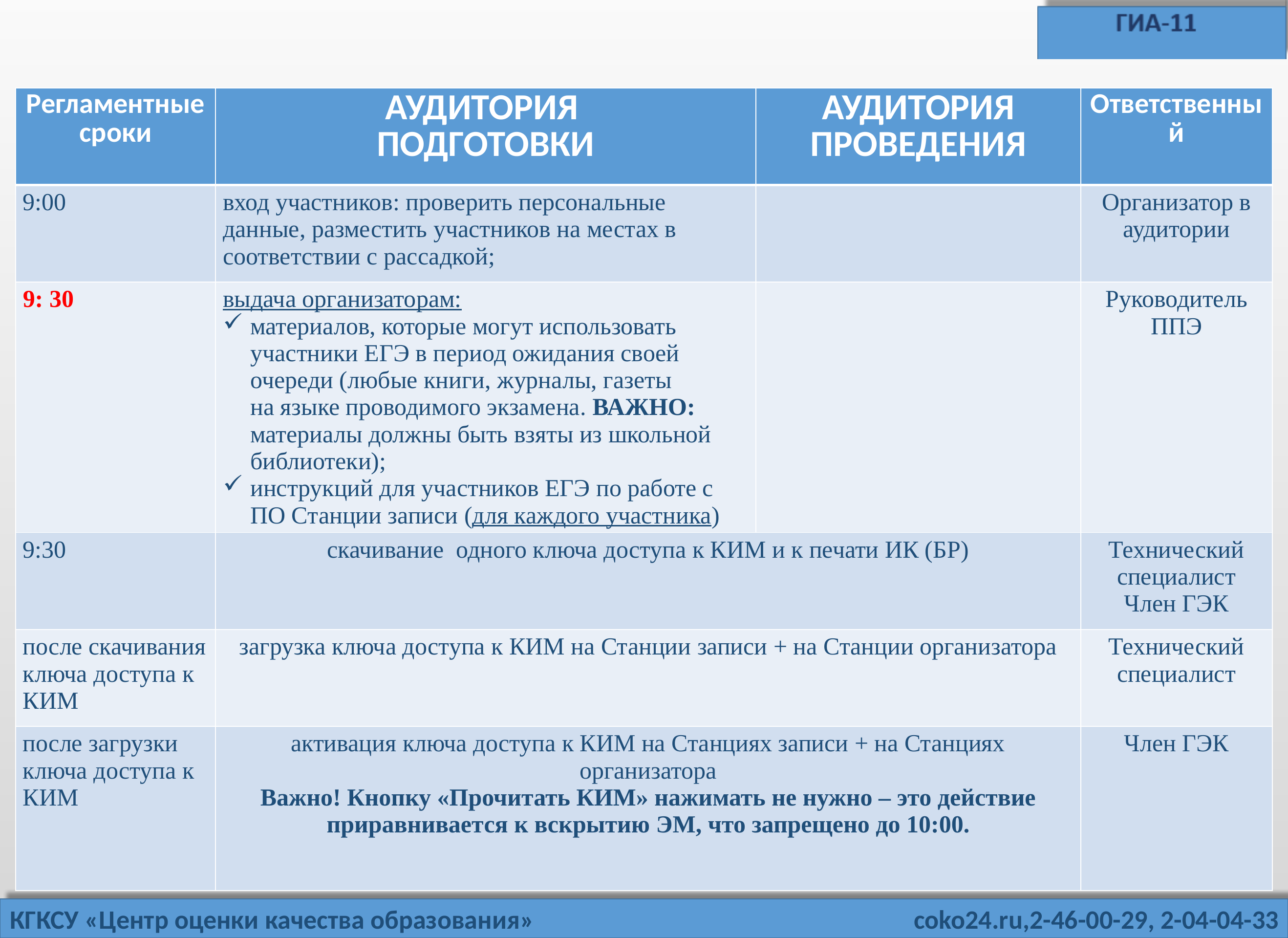

| Регламентные сроки | АУДИТОРИЯ ПОДГОТОВКИ | АУДИТОРИЯ ПРОВЕДЕНИЯ | Ответственный |
| --- | --- | --- | --- |
| 9:00 | вход участников: проверить персональные данные, разместить участников на местах в соответствии с рассадкой; |  | Организатор в аудитории |
| 9: 30 | выдача организаторам: материалов, которые могут использовать участники ЕГЭ в период ожидания своей очереди (любые книги, журналы, газеты на языке проводимого экзамена. ВАЖНО: материалы должны быть взяты из школьной библиотеки); инструкций для участников ЕГЭ по работе с ПО Станции записи (для каждого участника) |  | Руководитель ППЭ |
| 9:30 | скачивание одного ключа доступа к КИМ и к печати ИК (БР) |  | Технический специалист Член ГЭК |
| после скачивания ключа доступа к КИМ | загрузка ключа доступа к КИМ на Станции записи + на Станции организатора |  | Технический специалист |
| после загрузки ключа доступа к КИМ | активация ключа доступа к КИМ на Станциях записи + на Станциях организатора Важно! Кнопку «Прочитать КИМ» нажимать не нужно – это действие приравнивается к вскрытию ЭМ, что запрещено до 10:00. |  | Член ГЭК |